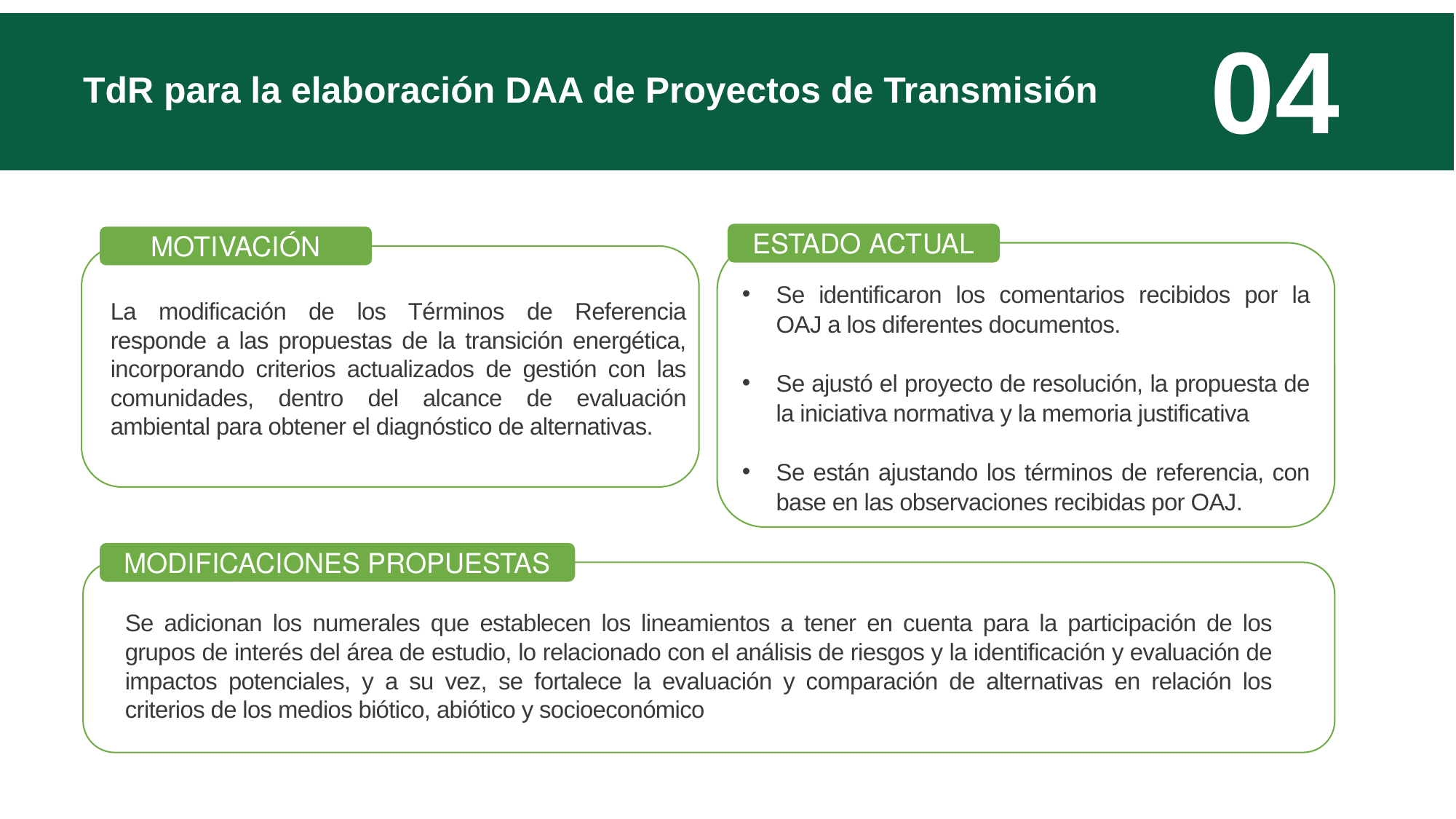

04
TdR para la elaboración DAA de Proyectos de Transmisión
ESTADO ACTUAL
MOTIVACIÓN

Se identificaron los comentarios recibidos por la OAJ a los diferentes documentos.

Se ajustó el proyecto de resolución, la propuesta de la iniciativa normativa y la memoria justificativa

Se están ajustando los términos de referencia, con base en las observaciones recibidas por OAJ.

La modificación de los Términos de Referencia responde a las propuestas de la transición energética, incorporando criterios actualizados de gestión con las comunidades, dentro del alcance de evaluación ambiental para obtener el diagnóstico de alternativas.
MODIFICACIONES PROPUESTAS

Se adicionan los numerales que establecen los lineamientos a tener en cuenta para la participación de los grupos de interés del área de estudio, lo relacionado con el análisis de riesgos y la identificación y evaluación de impactos potenciales, y a su vez, se fortalece la evaluación y comparación de alternativas en relación los criterios de los medios biótico, abiótico y socioeconómico